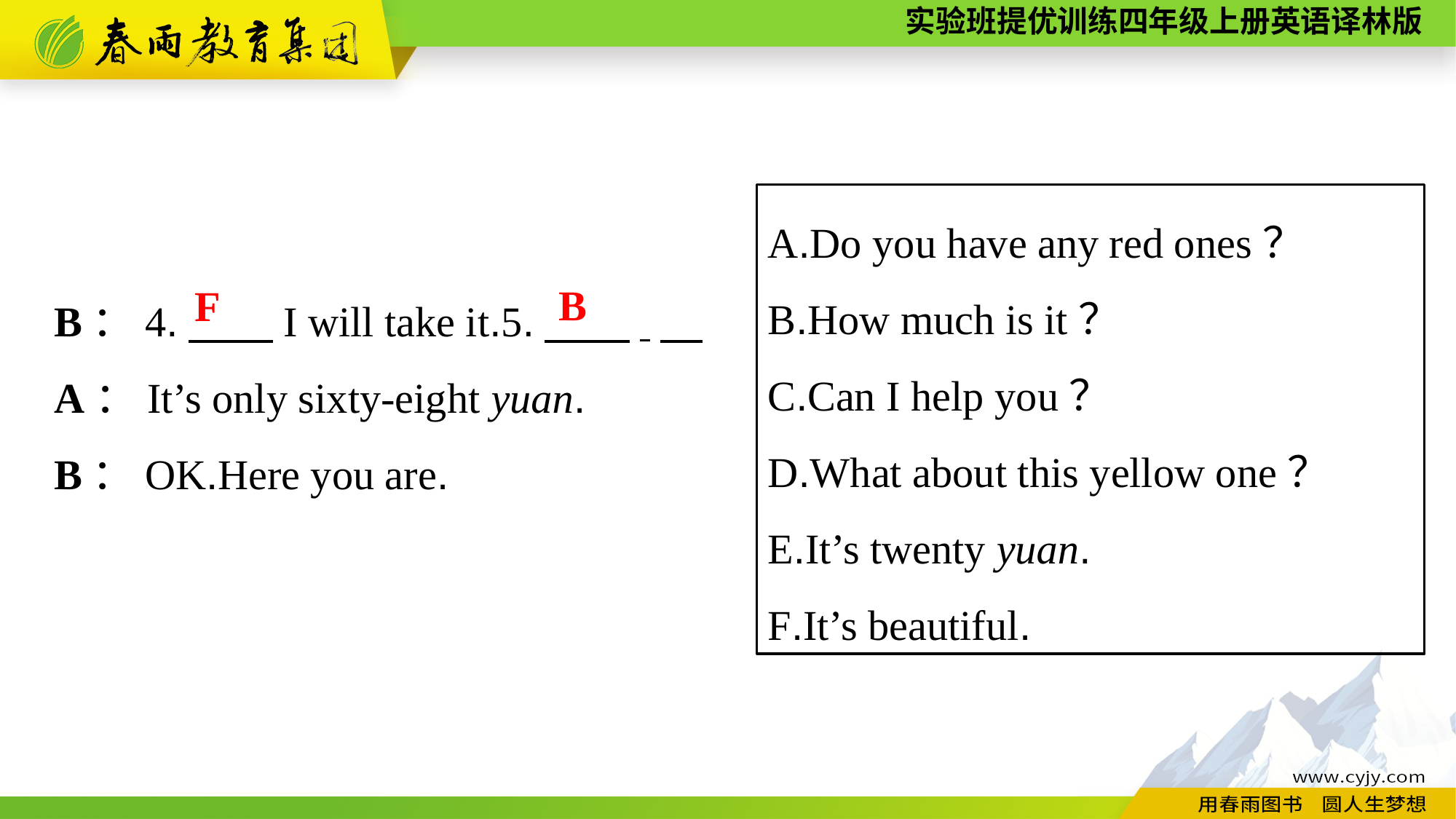

A.Do you have any red ones？
B.How much is it？
C.Can I help you？
D.What about this yellow one？
E.It’s twenty yuan.
F.It’s beautiful.
B：4.　　I will take it.5.　　.
A：It’s only sixty-eight yuan.
B：OK.Here you are.
B
F